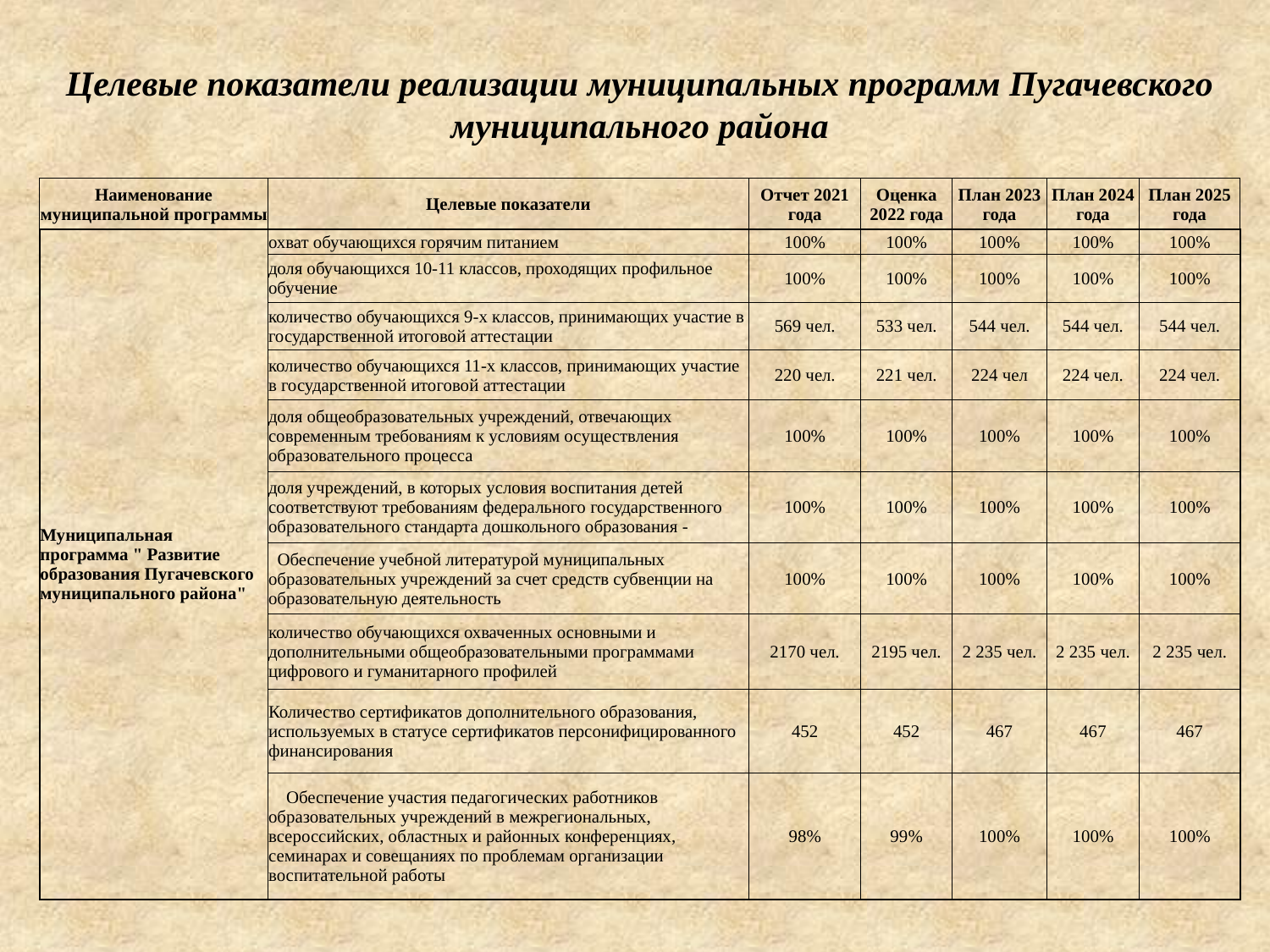

Целевые показатели реализации муниципальных программ Пугачевского муниципального района
| Наименование муниципальной программы | Целевые показатели | Отчет 2021 года | Оценка 2022 года | План 2023 года | План 2024 года | План 2025 года |
| --- | --- | --- | --- | --- | --- | --- |
| Муниципальная программа " Развитие образования Пугачевского муниципального района" | охват обучающихся горячим питанием | 100% | 100% | 100% | 100% | 100% |
|  | доля обучающихся 10-11 классов, проходящих профильное обучение | 100% | 100% | 100% | 100% | 100% |
|  | количество обучающихся 9-х классов, принимающих участие в государственной итоговой аттестации | 569 чел. | 533 чел. | 544 чел. | 544 чел. | 544 чел. |
|  | количество обучающихся 11-х классов, принимающих участие в государственной итоговой аттестации | 220 чел. | 221 чел. | 224 чел | 224 чел. | 224 чел. |
|  | доля общеобразовательных учреждений, отвечающих современным требованиям к условиям осуществления образовательного процесса | 100% | 100% | 100% | 100% | 100% |
|  | доля учреждений, в которых условия воспитания детей соответствуют требованиям федерального государственного образовательного стандарта дошкольного образования - | 100% | 100% | 100% | 100% | 100% |
|  | Обеспечение учебной литературой муниципальных образовательных учреждений за счет средств субвенции на образовательную деятельность | 100% | 100% | 100% | 100% | 100% |
|  | количество обучающихся охваченных основными и дополнительными общеобразовательными программами цифрового и гуманитарного профилей | 2170 чел. | 2195 чел. | 2 235 чел. | 2 235 чел. | 2 235 чел. |
|  | Количество сертификатов дополнительного образования, используемых в статусе сертификатов персонифицированного финансирования | 452 | 452 | 467 | 467 | 467 |
|  | Обеспечение участия педагогических работников образовательных учреждений в межрегиональных, всероссийских, областных и районных конференциях, семинарах и совещаниях по проблемам организации воспитательной работы | 98% | 99% | 100% | 100% | 100% |